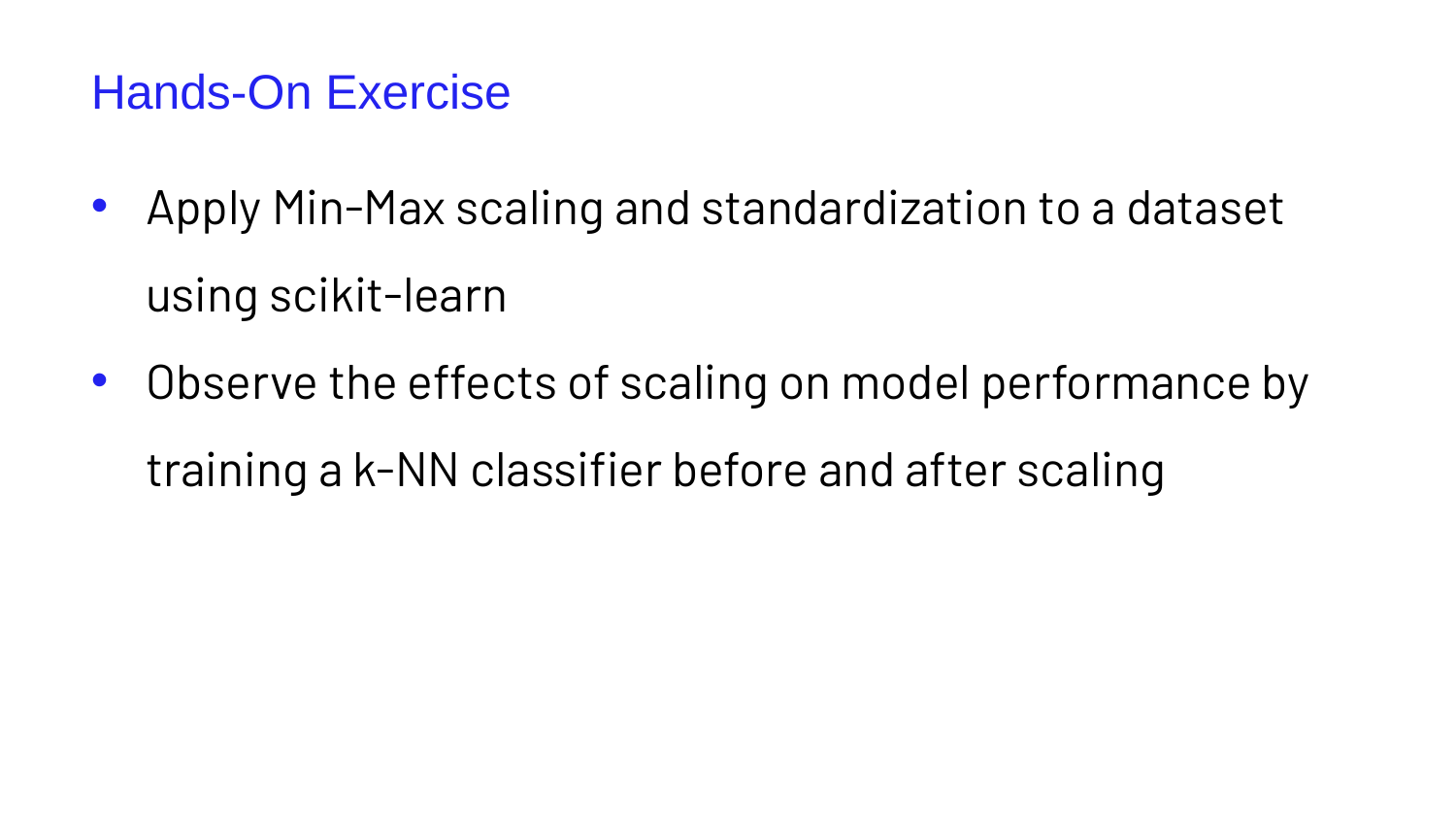

Hands-On Exercise
Apply Min-Max scaling and standardization to a dataset using scikit-learn
Observe the effects of scaling on model performance by training a k-NN classifier before and after scaling